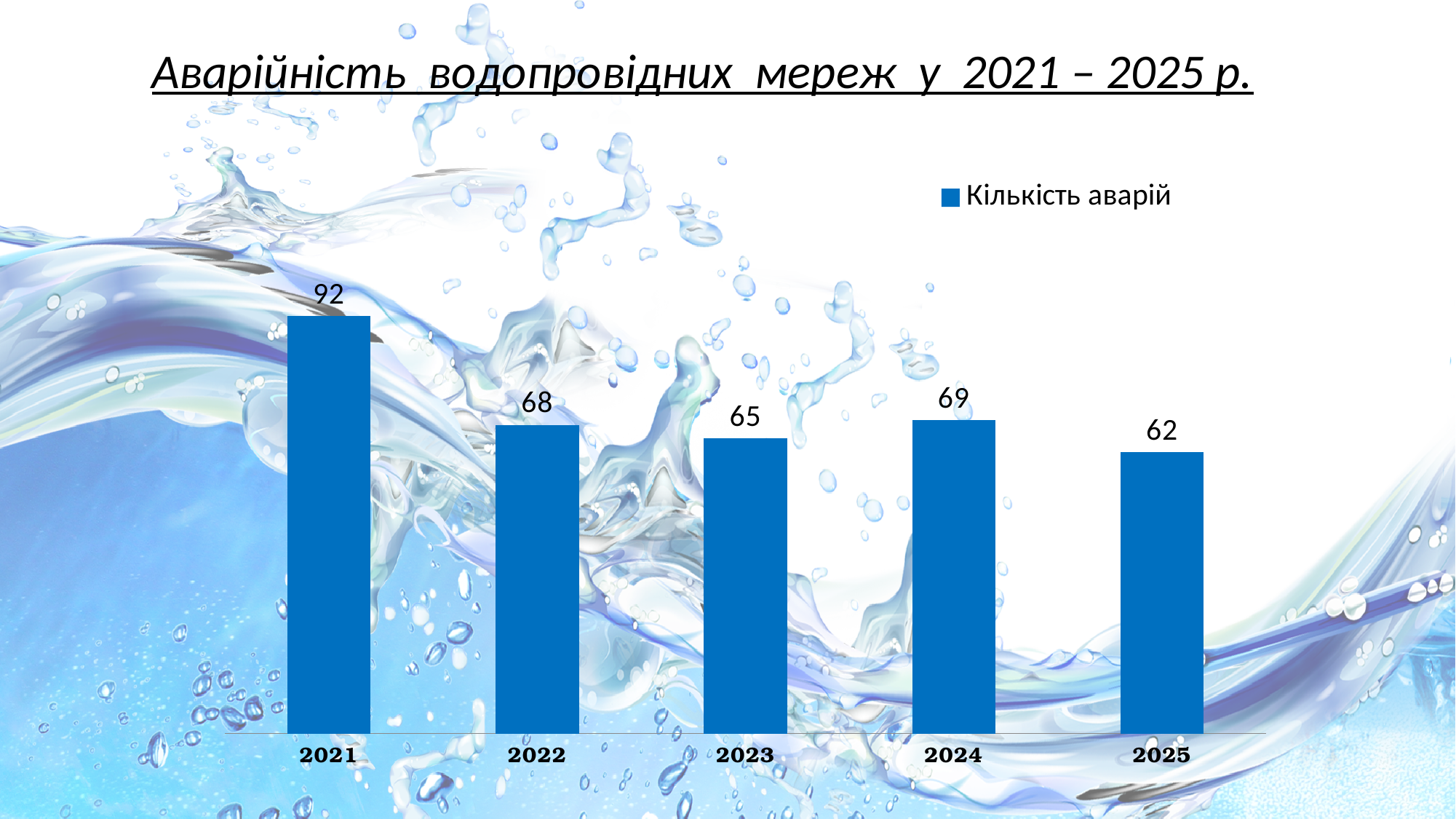

# Аварійність  водопровідних  мереж  у  2021 – 2025 р.

### Chart

| Category | Кількість аварій |
|---|---|
| 2021 | 92.0 |
| 2022 | 68.0 |
| 2023 | 65.0 |
| 2024 | 69.0 |
| 2025 | 62.0 |